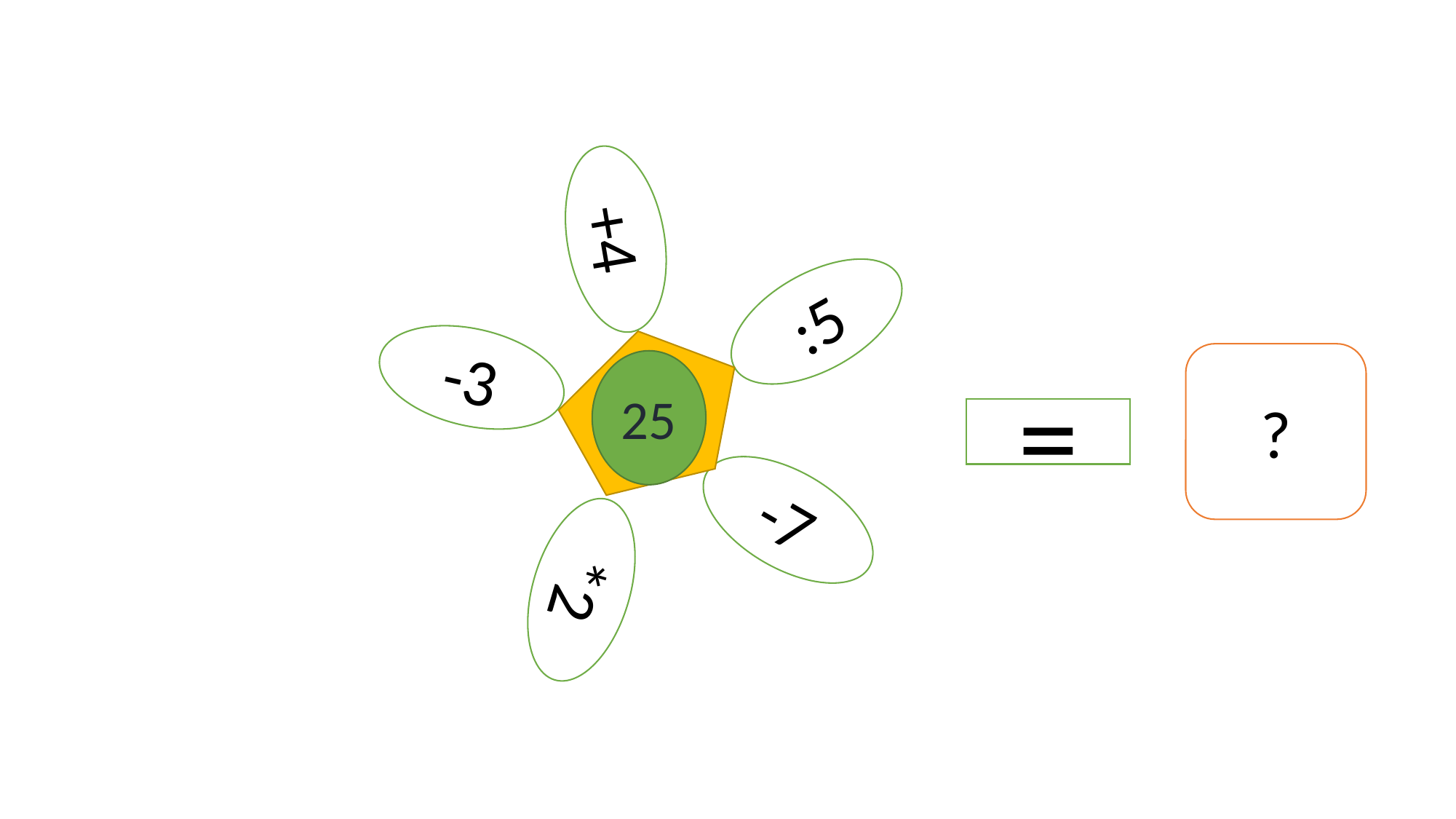

:5
-7
+4

-3
*2
?
25
=